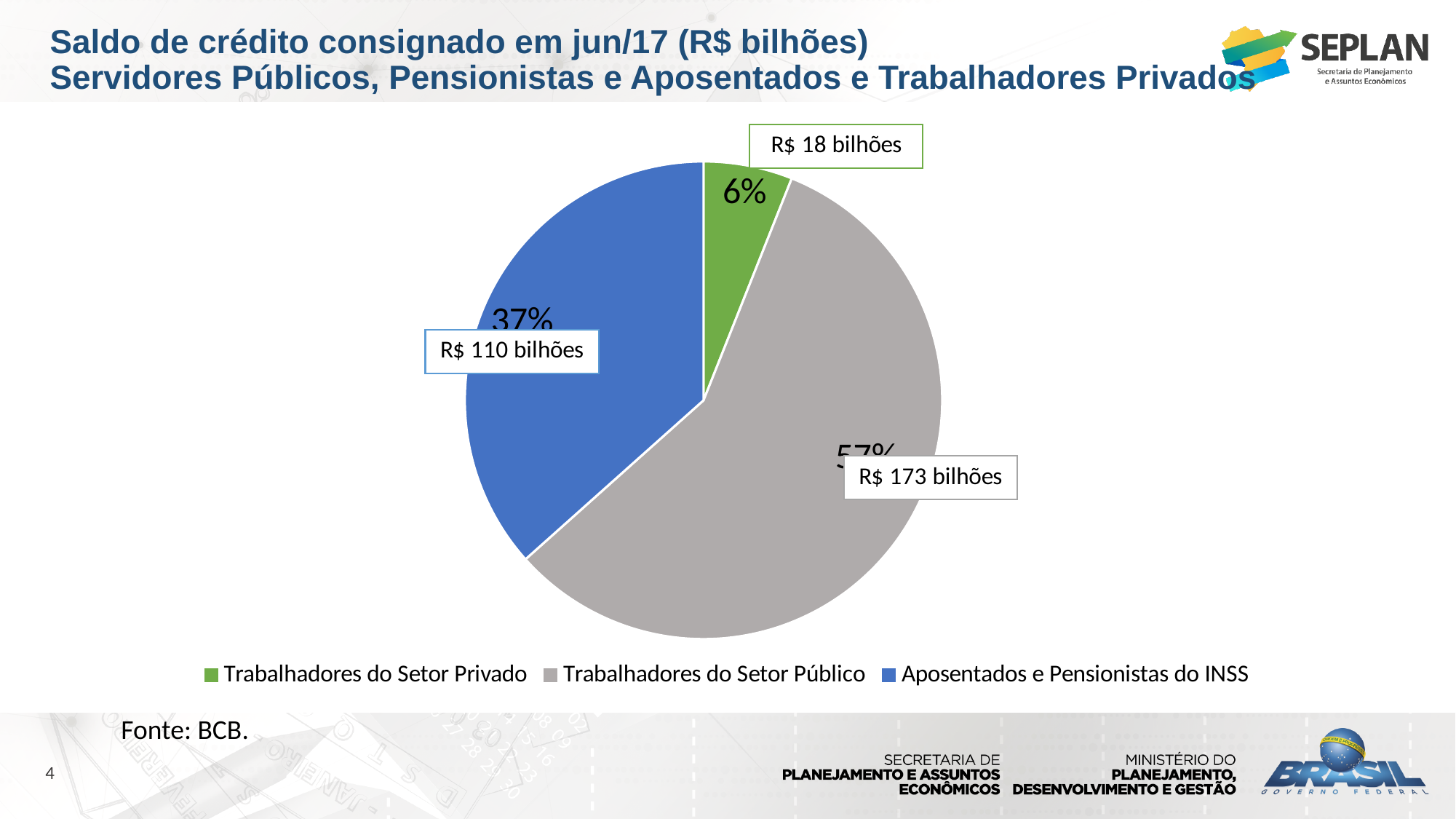

Saldo de crédito consignado em jun/17 (R$ bilhões)
Servidores Públicos, Pensionistas e Aposentados e Trabalhadores Privados

### Chart

| Category |  |
|---|---|
| Trabalhadores do Setor Privado | 0.06029849952112377 |
| Trabalhadores do Setor Público | 0.5736937320421411 |
| Aposentados e Pensionistas do INSS | 0.36601109396615944 |
Fonte: BCB.
4